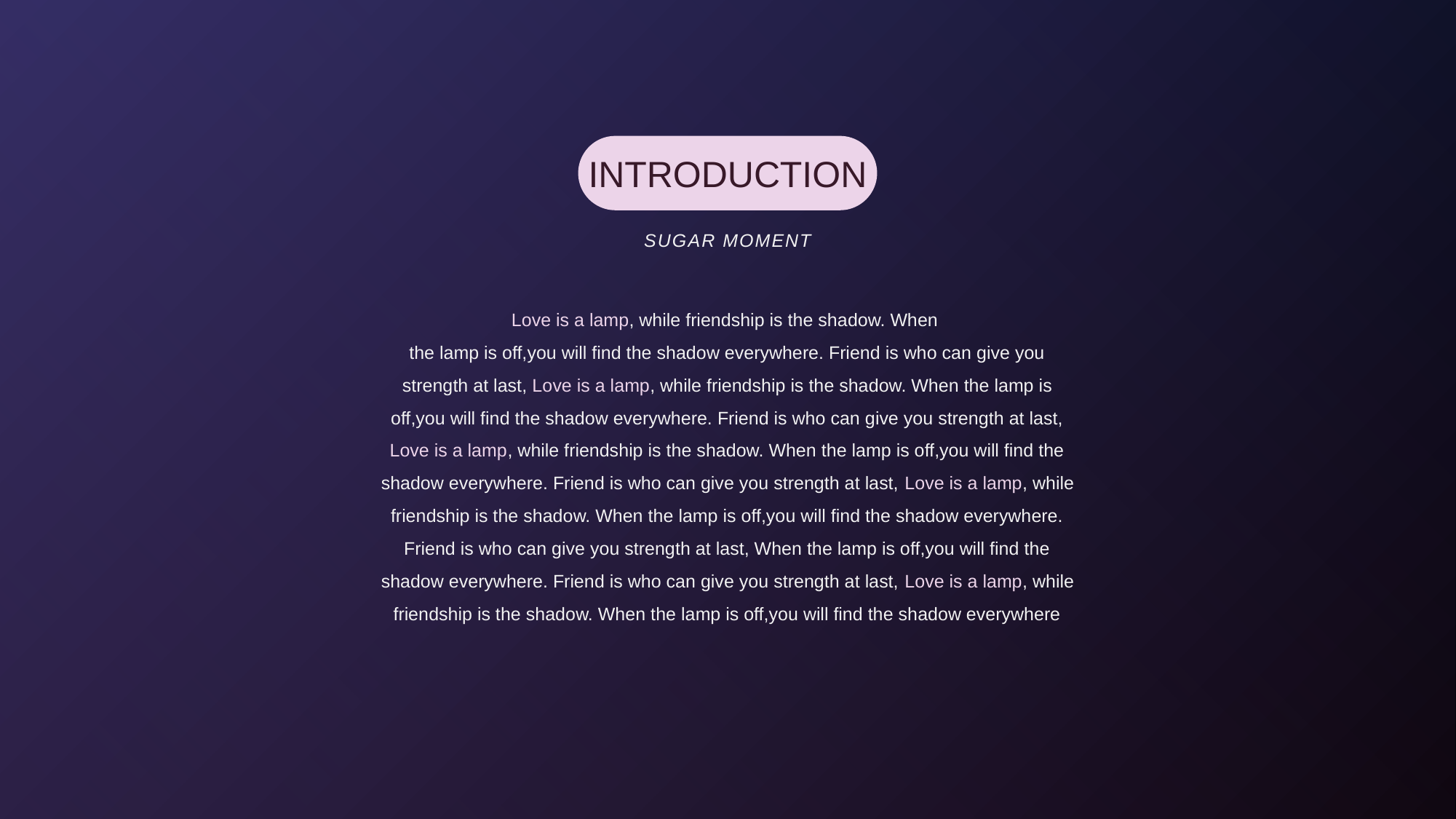

INTRODUCTION
SUGAR MOMENT

Love is a lamp, while friendship is the shadow. When
the lamp is off,you will find the shadow everywhere. Friend is who can give you strength at last, Love is a lamp, while friendship is the shadow. When the lamp is off,you will find the shadow everywhere. Friend is who can give you strength at last, Love is a lamp, while friendship is the shadow. When the lamp is off,you will find the shadow everywhere. Friend is who can give you strength at last, Love is a lamp, while friendship is the shadow. When the lamp is off,you will find the shadow everywhere. Friend is who can give you strength at last, When the lamp is off,you will find the shadow everywhere. Friend is who can give you strength at last, Love is a lamp, while friendship is the shadow. When the lamp is off,you will find the shadow everywhere